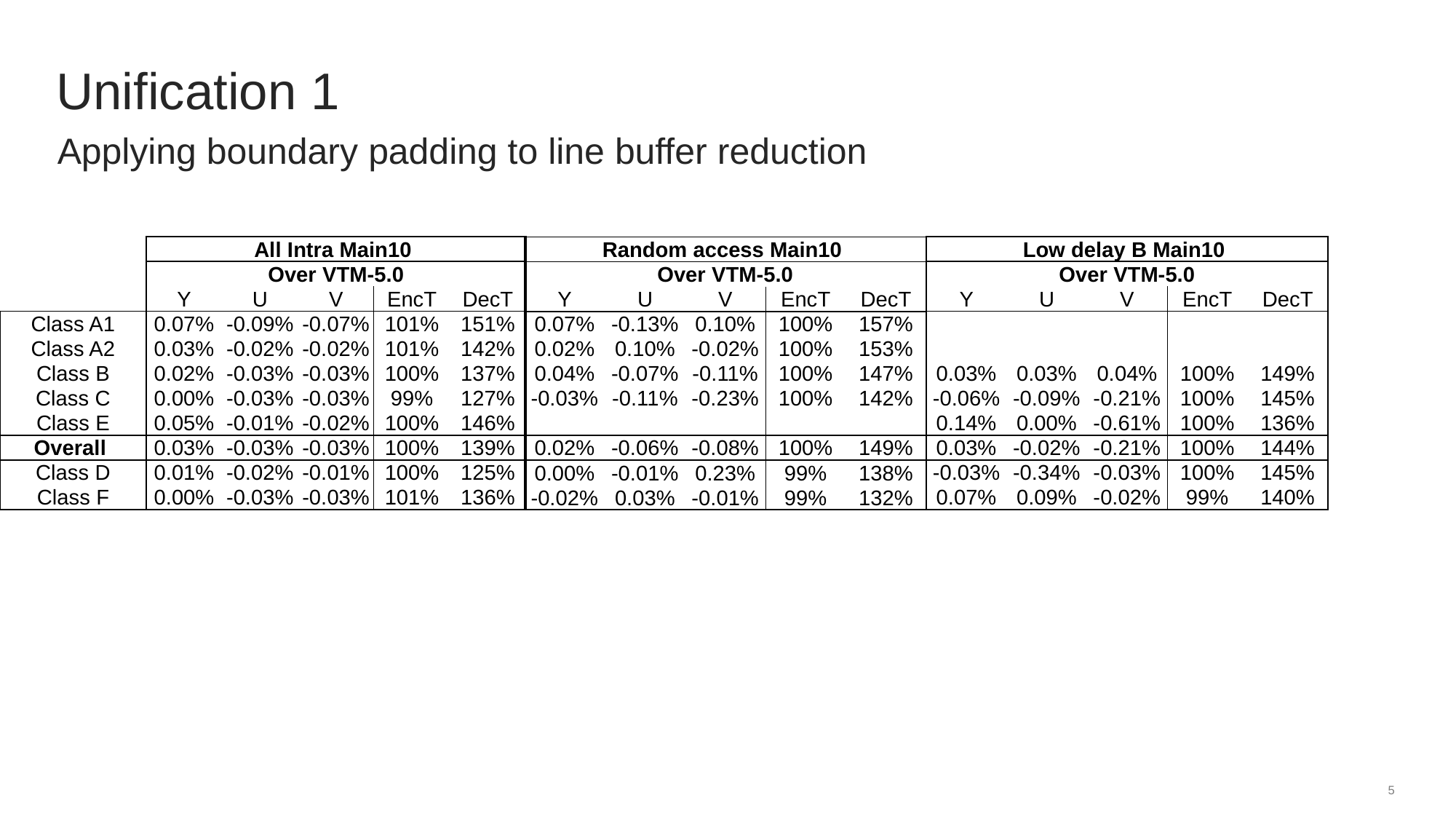

# Unification 1
Applying boundary padding to line buffer reduction
|  | All Intra Main10 |  |  |  |  |
| --- | --- | --- | --- | --- | --- |
|  | Over VTM-5.0 |  |  |  |  |
|  | Y | U | V | EncT | DecT |
| Class A1 | 0.07% | -0.09% | -0.07% | 101% | 151% |
| Class A2 | 0.03% | -0.02% | -0.02% | 101% | 142% |
| Class B | 0.02% | -0.03% | -0.03% | 100% | 137% |
| Class C | 0.00% | -0.03% | -0.03% | 99% | 127% |
| Class E | 0.05% | -0.01% | -0.02% | 100% | 146% |
| Overall | 0.03% | -0.03% | -0.03% | 100% | 139% |
| Class D | 0.01% | -0.02% | -0.01% | 100% | 125% |
| Class F | 0.00% | -0.03% | -0.03% | 101% | 136% |
| Low delay B Main10 |  |  |  |  |
| --- | --- | --- | --- | --- |
| Over VTM-5.0 |  |  |  |  |
| Y | U | V | EncT | DecT |
|  |  |  |  |  |
|  |  |  |  |  |
| 0.03% | 0.03% | 0.04% | 100% | 149% |
| -0.06% | -0.09% | -0.21% | 100% | 145% |
| 0.14% | 0.00% | -0.61% | 100% | 136% |
| 0.03% | -0.02% | -0.21% | 100% | 144% |
| -0.03% | -0.34% | -0.03% | 100% | 145% |
| 0.07% | 0.09% | -0.02% | 99% | 140% |
| Random access Main10 |  |  |  |  |
| --- | --- | --- | --- | --- |
| Over VTM-5.0 |  |  |  |  |
| Y | U | V | EncT | DecT |
| 0.07% | -0.13% | 0.10% | 100% | 157% |
| 0.02% | 0.10% | -0.02% | 100% | 153% |
| 0.04% | -0.07% | -0.11% | 100% | 147% |
| -0.03% | -0.11% | -0.23% | 100% | 142% |
|  |  |  |  |  |
| 0.02% | -0.06% | -0.08% | 100% | 149% |
| 0.00% | -0.01% | 0.23% | 99% | 138% |
| -0.02% | 0.03% | -0.01% | 99% | 132% |